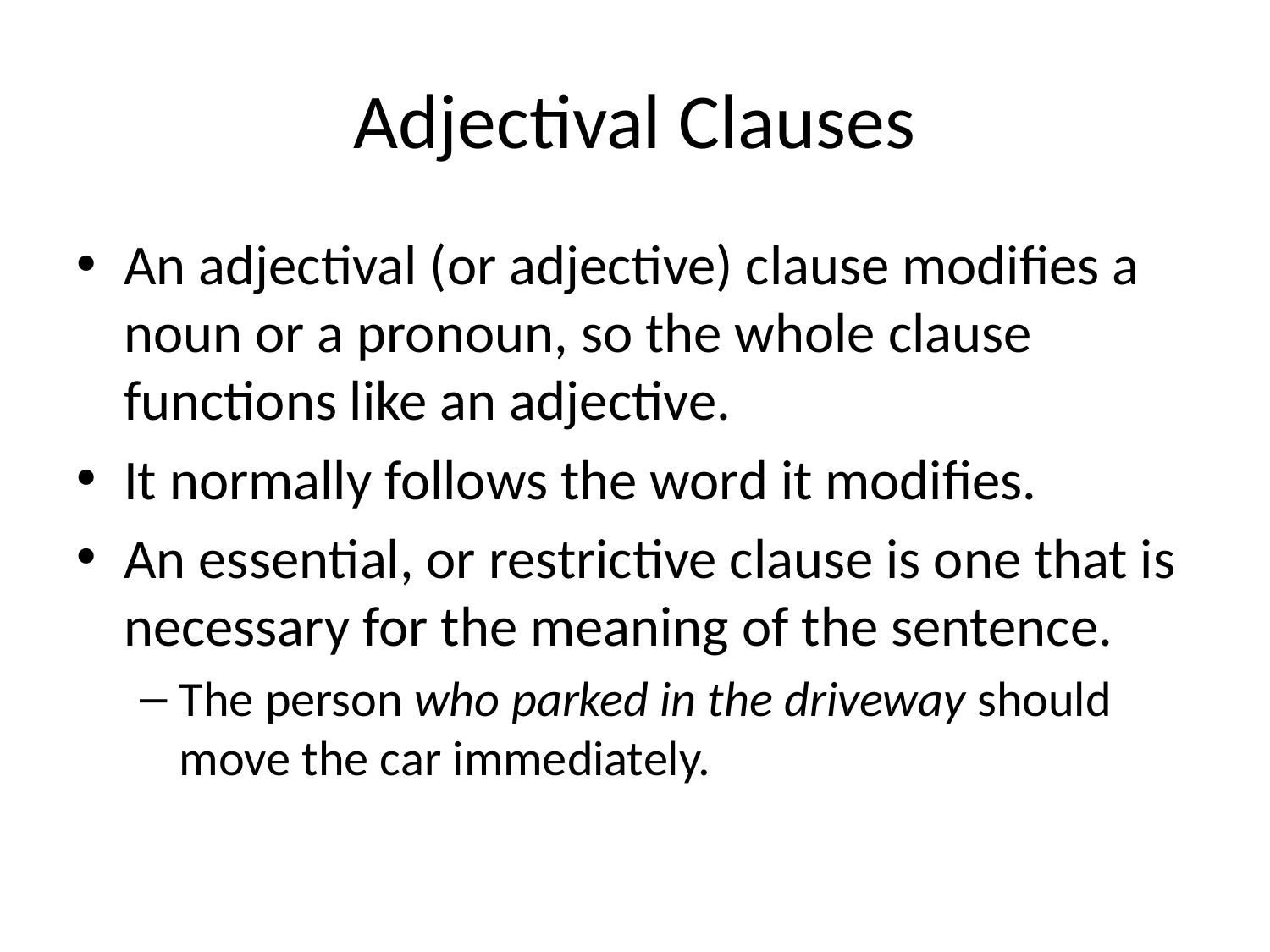

# Adjectival Clauses
An adjectival (or adjective) clause modifies a noun or a pronoun, so the whole clause functions like an adjective.
It normally follows the word it modifies.
An essential, or restrictive clause is one that is necessary for the meaning of the sentence.
The person who parked in the driveway should move the car immediately.